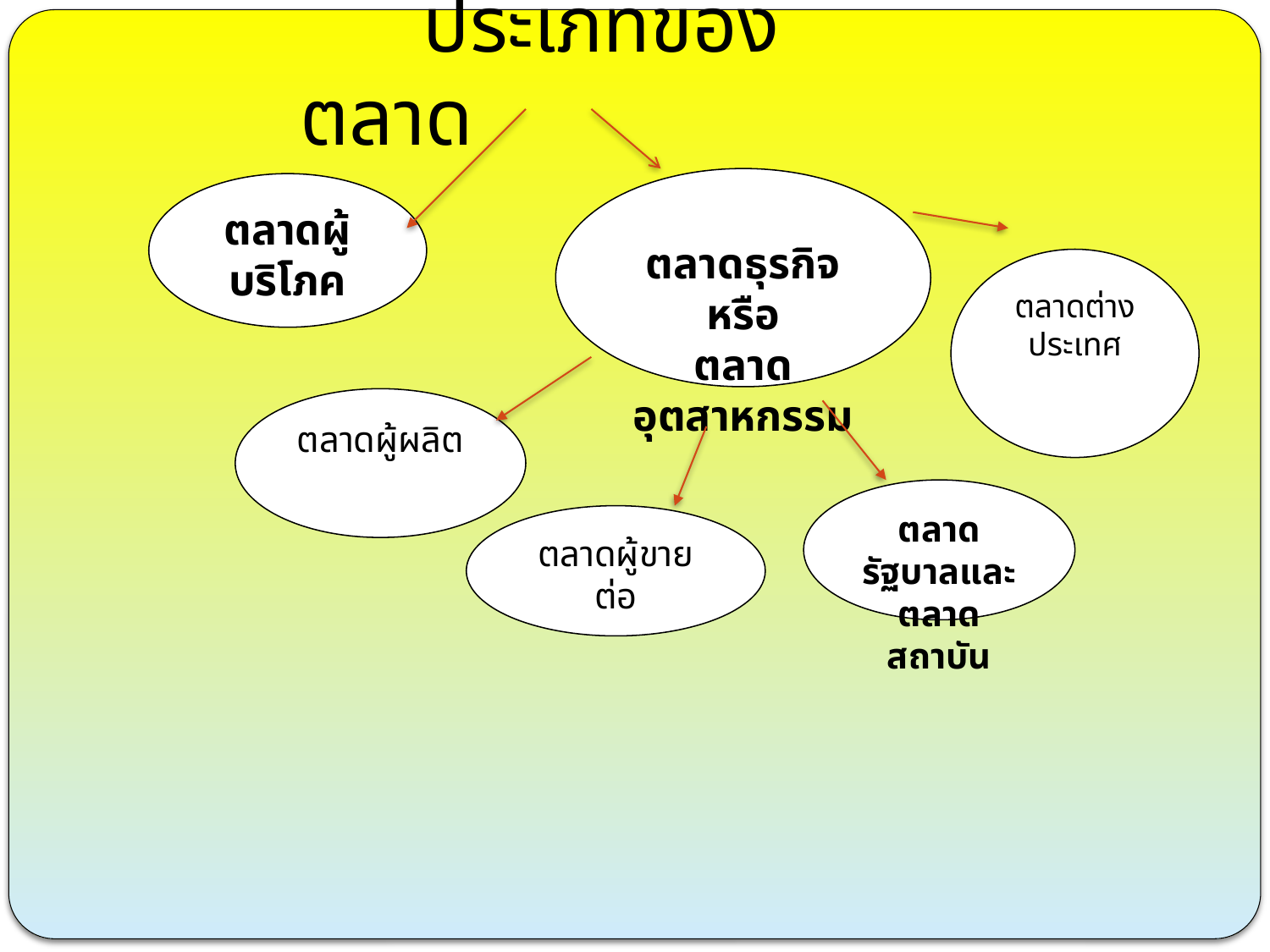

ประเภทของตลาด

ตลาดธุรกิจหรือ
ตลาดอุตสาหกรรม
ตลาดผู้บริโภค

ตลาดต่างประเทศ

ตลาดผู้ผลิต

ตลาดรัฐบาลและตลาดสถาบัน
ตลาดผู้ขายต่อ